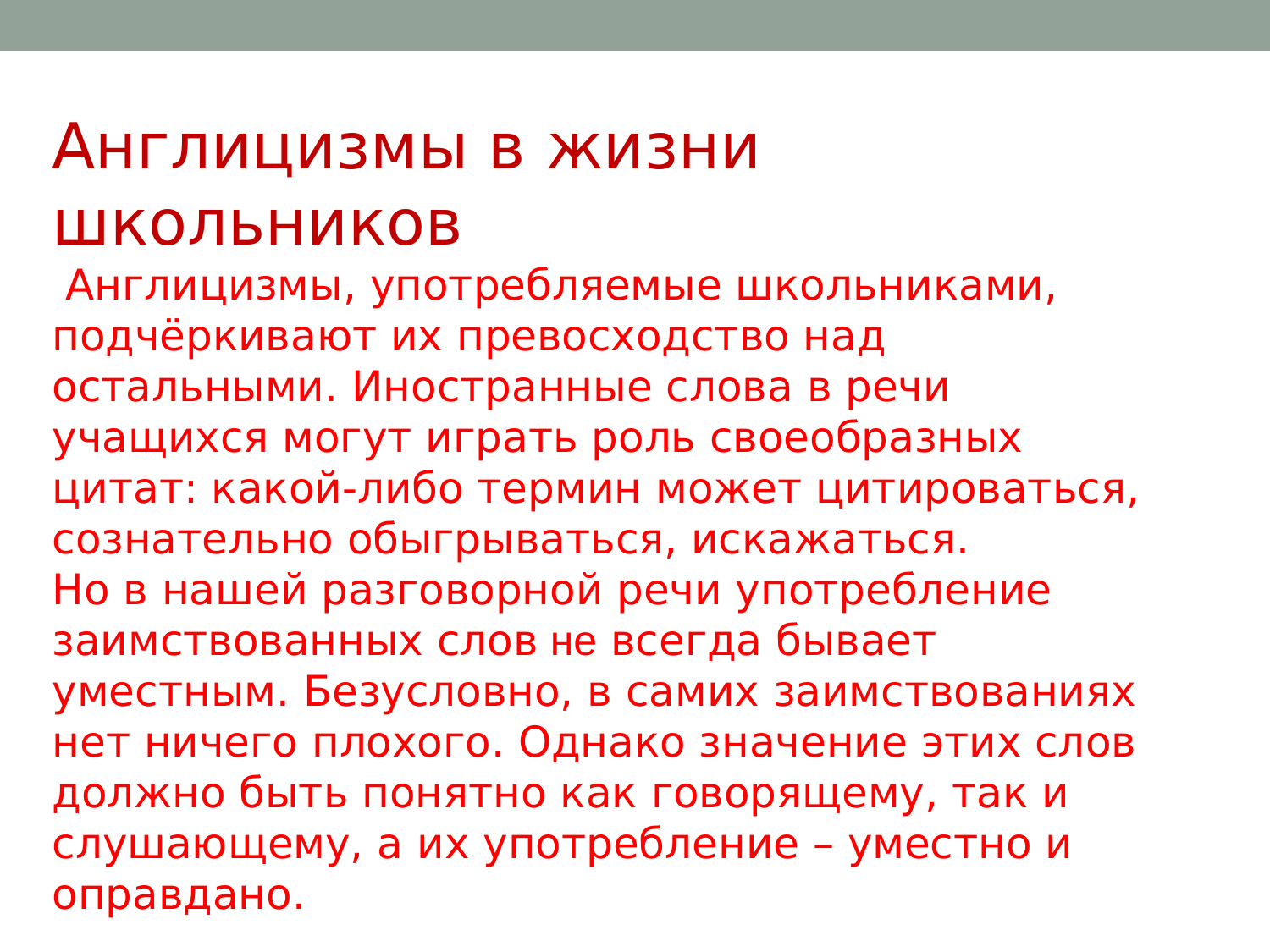

Англицизмы в жизни школьников
 Англицизмы, употребляемые школьниками, подчёркивают их превосходство над остальными. Иностранные слова в речи учащихся могут играть роль своеобразных цитат: какой-либо термин может цитироваться, сознательно обыгрываться, искажаться.
Но в нашей разговорной речи употребление заимствованных слов не всегда бывает уместным. Безусловно, в самих заимствованиях нет ничего плохого. Однако значение этих слов должно быть понятно как говорящему, так и слушающему, а их употребление – уместно и оправдано.